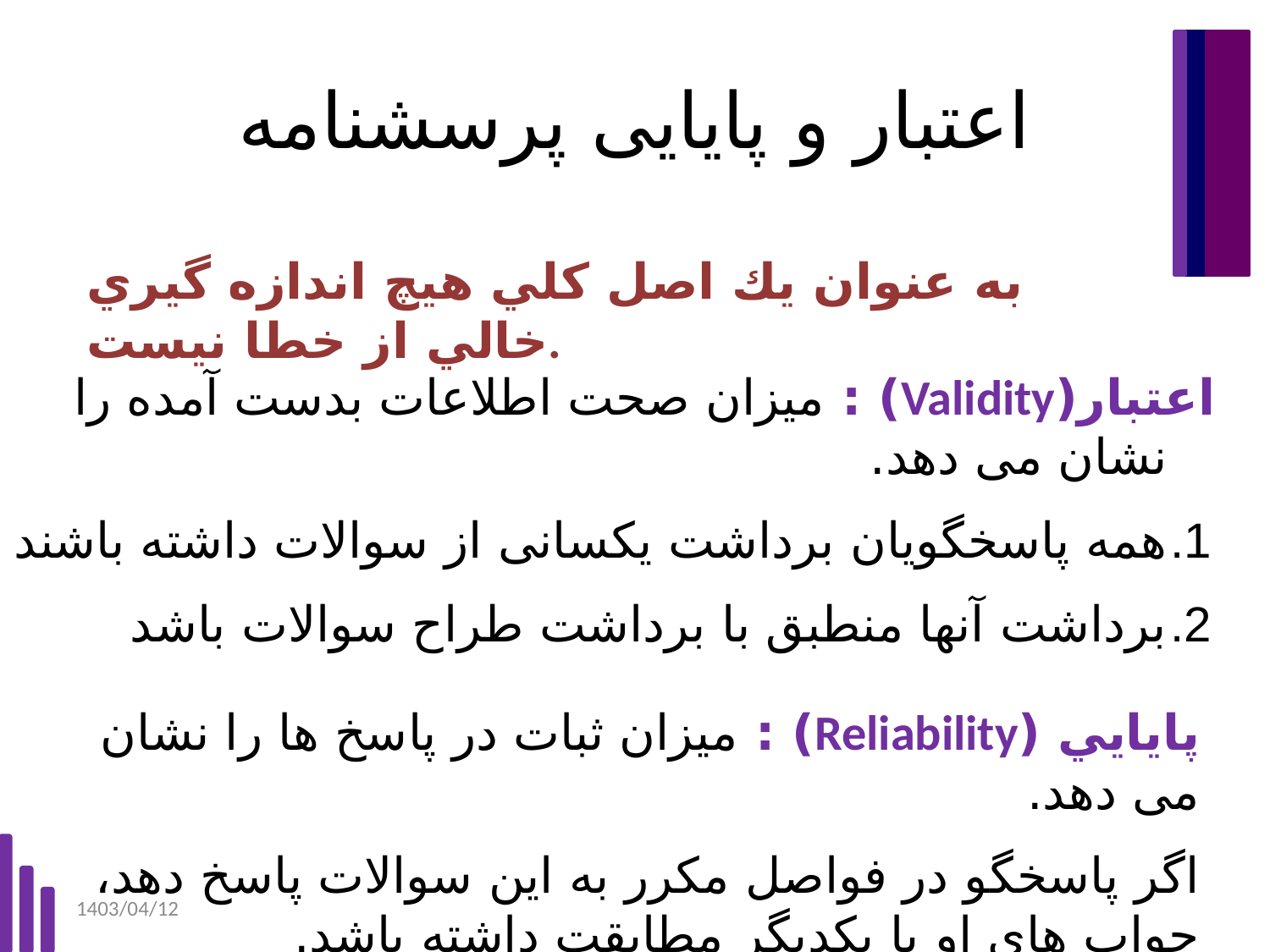

# اعتبار و پایایی پرسشنامه
به عنوان يك اصل كلي هيچ اندازه گيري خالي از خطا نيست.
اعتبار(Validity) : میزان صحت اطلاعات بدست آمده را نشان می دهد.
همه پاسخگويان برداشت يکسانی از سوالات داشته باشند
برداشت آنها منطبق با برداشت طراح سوالات باشد
پايايي (Reliability) : میزان ثبات در پاسخ ها را نشان می دهد.
اگر پاسخگو در فواصل مکرر به اين سوالات پاسخ دهد، جواب های او با يکديگر مطابقت داشته باشد.
1403/04/12
Ahmad Naghibzadeh-Tahami